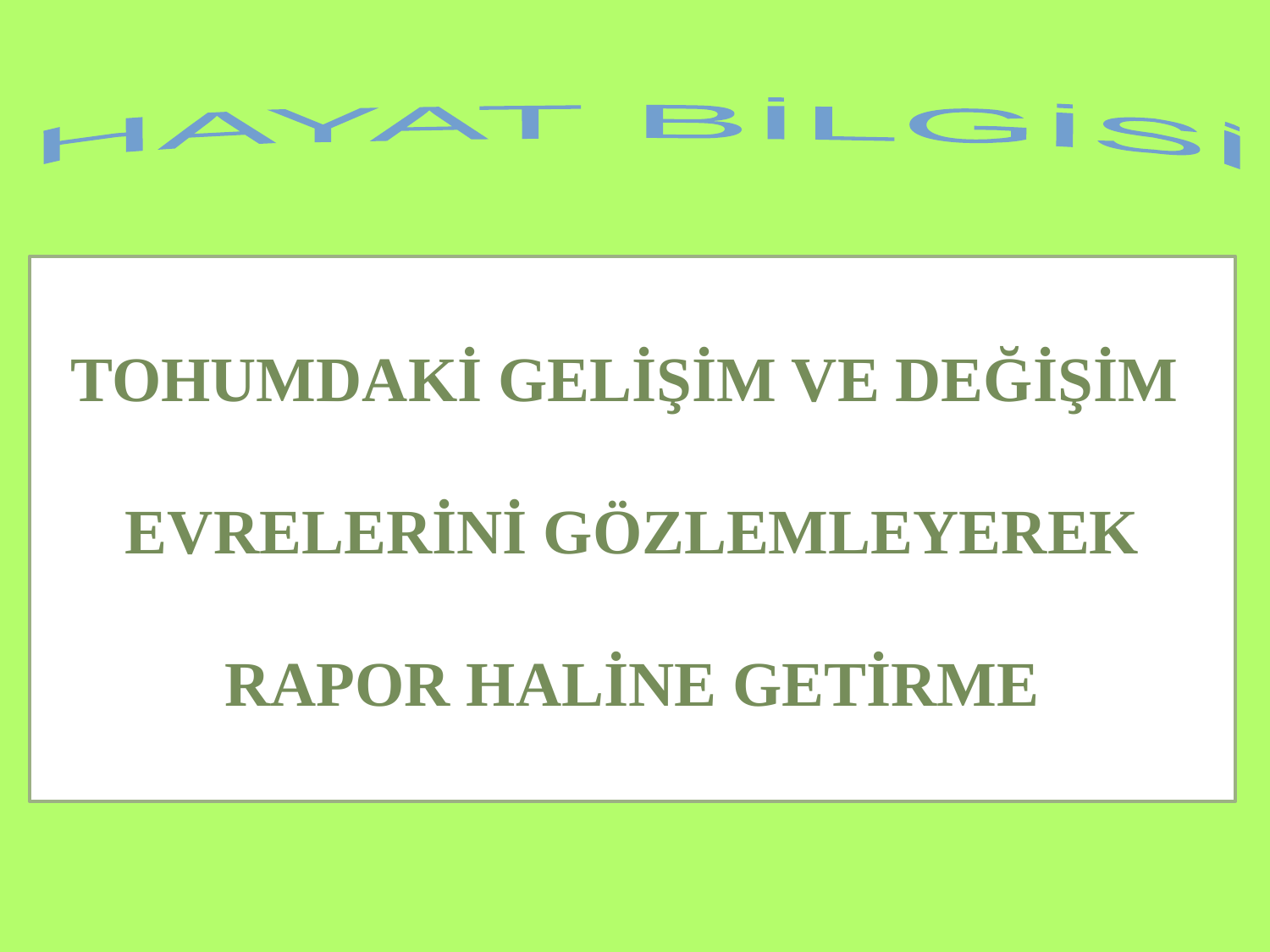

HAYAT BİLGİSİ

TOHUMDAKİ GELİŞİM VE DEĞİŞİM

EVRELERİNİ GÖZLEMLEYEREK

RAPOR HALİNE GETİRME